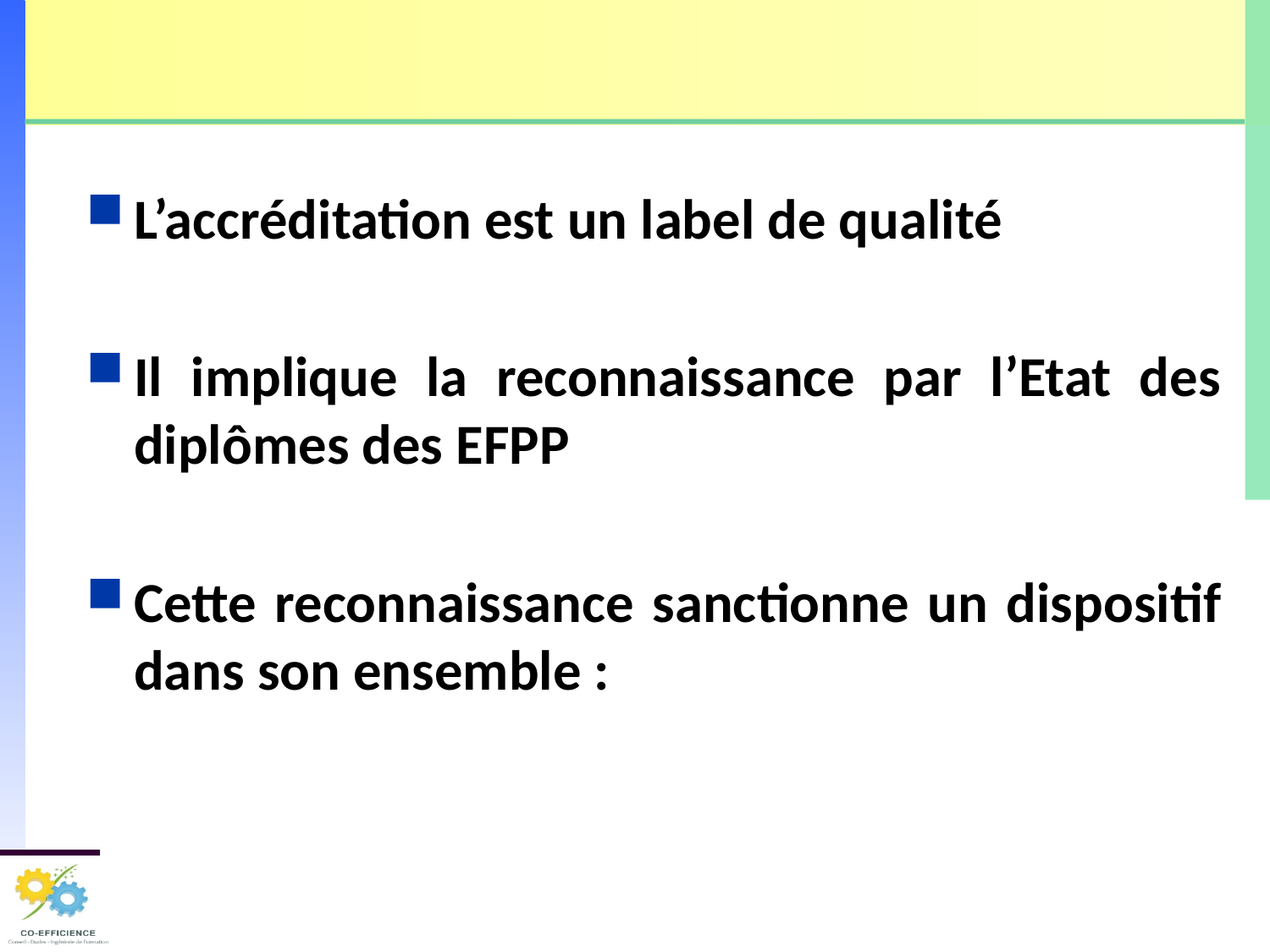

L’accréditation est un label de qualité

Il implique la reconnaissance par l’Etat des diplômes des EFPP

Cette reconnaissance sanctionne un dispositif dans son ensemble :